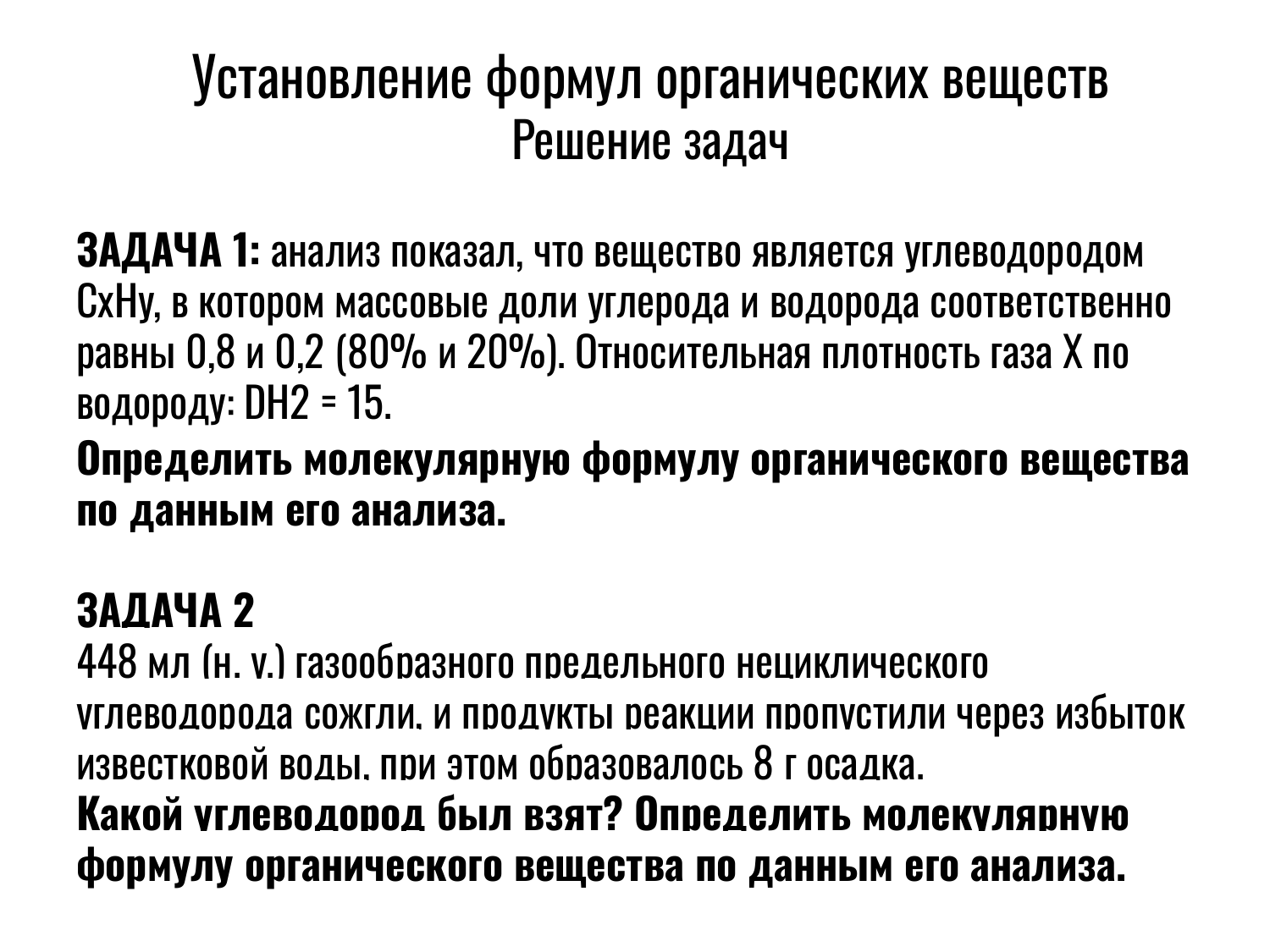

# Установление формул органических веществ
Решение задач
ЗАДАЧА 1: анализ показал, что вещество является углеводородом CxHy, в котором массовые доли углерода и водорода соответственно равны 0,8 и 0,2 (80% и 20%). Относительная плотность газа Х по водороду: DH2 = 15.
Определить молекулярную формулу органического вещества по данным его анализа.

ЗАДАЧА 2
448 мл (н. у.) газообразного предельного нециклического углеводорода сожгли, и продукты реакции пропустили через избыток известковой воды, при этом образовалось 8 г осадка.
Какой углеводород был взят? Определить молекулярную формулу органического вещества по данным его анализа.